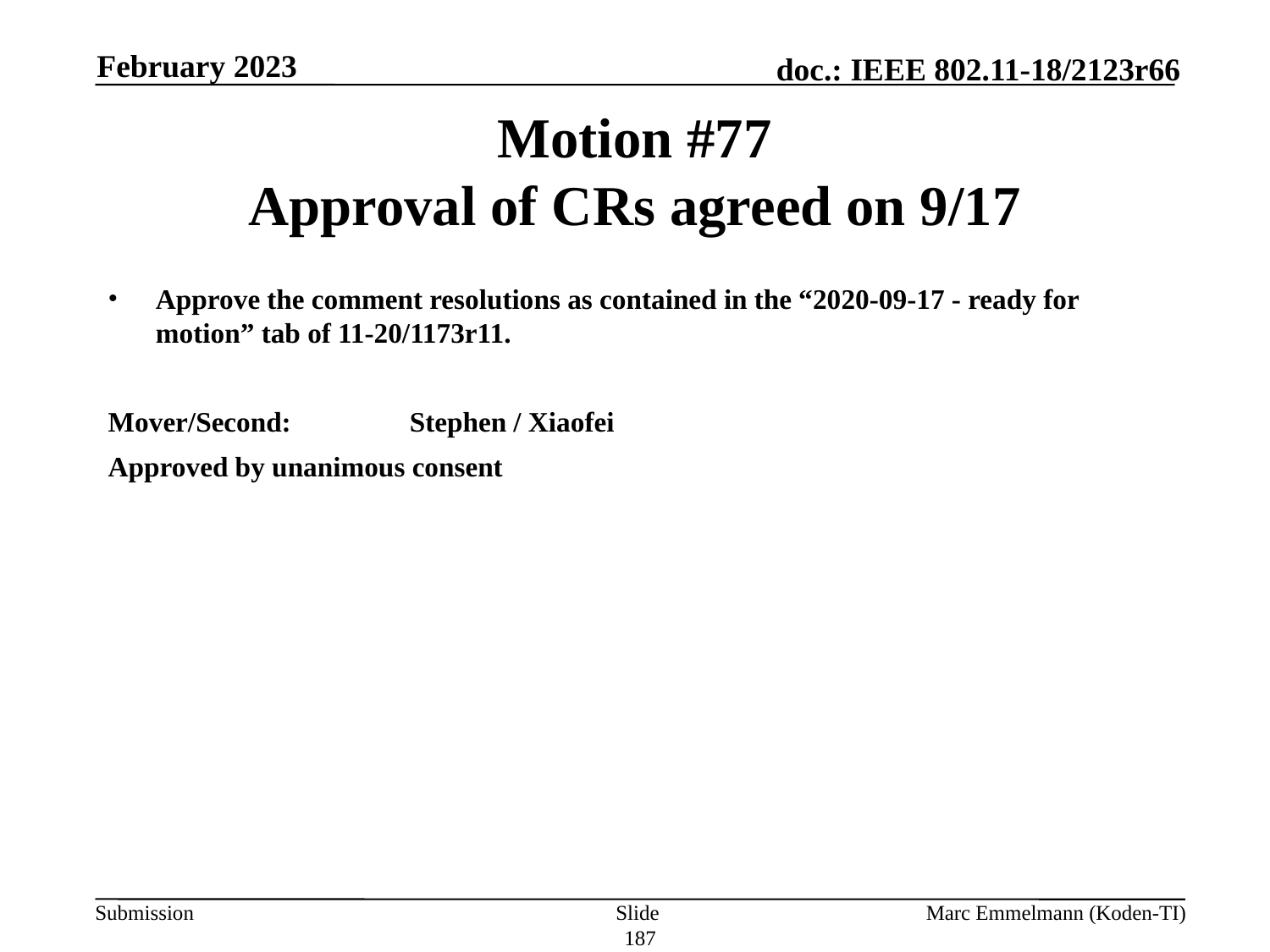

February 2023
# Motion #77 Approval of CRs agreed on 9/17
Approve the comment resolutions as contained in the “2020-09-17 - ready for motion” tab of 11-20/1173r11.

Mover/Second:	Stephen / Xiaofei
Approved by unanimous consent
Slide 187
Marc Emmelmann (Koden-TI)